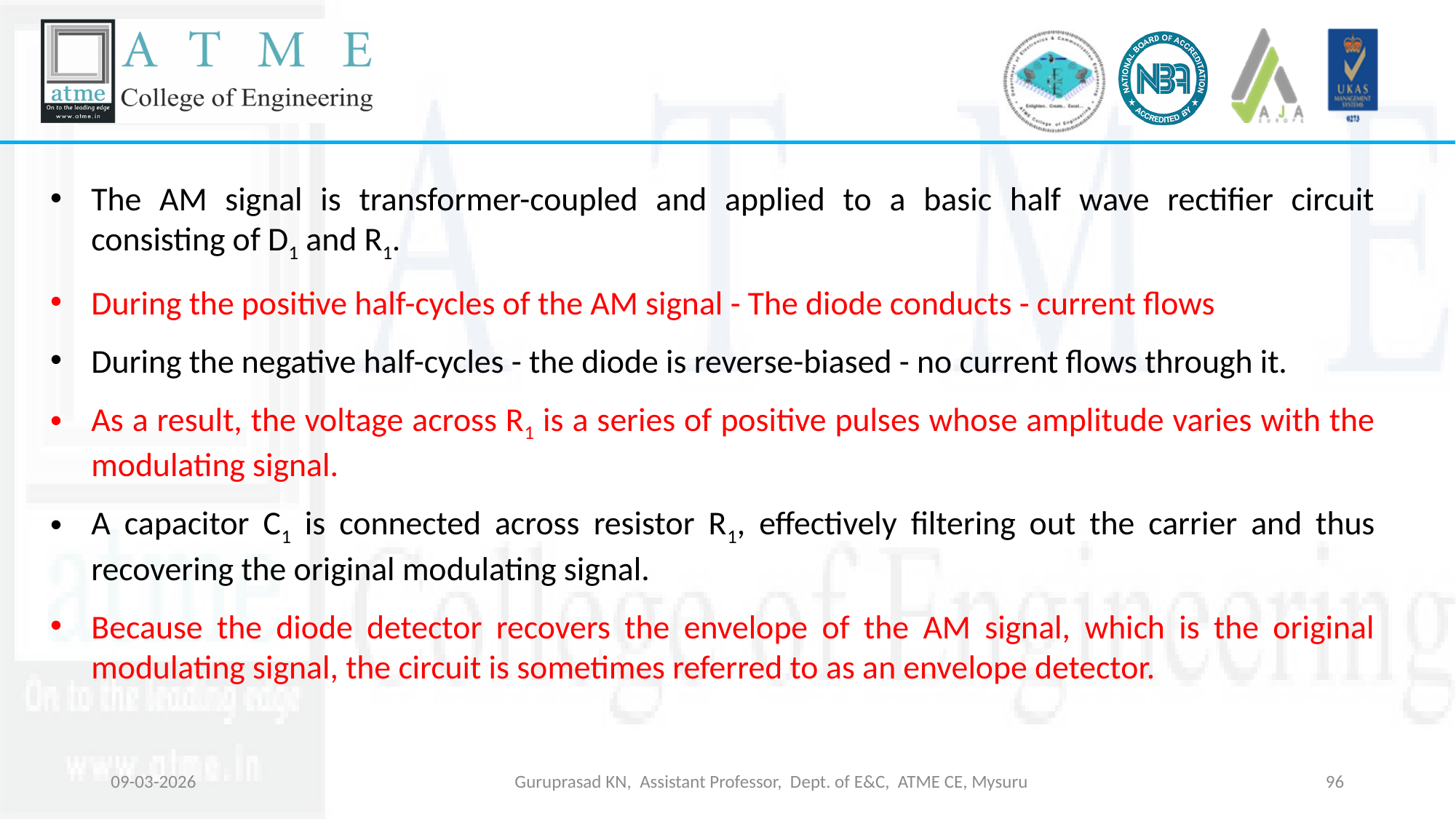

The AM signal is transformer-coupled and applied to a basic half wave rectifier circuit consisting of D1 and R1.

During the positive half-cycles of the AM signal - The diode conducts - current flows

During the negative half-cycles - the diode is reverse-biased - no current flows through it.

As a result, the voltage across R1 is a series of positive pulses whose amplitude varies with the modulating signal.

A capacitor C1 is connected across resistor R1, effectively filtering out the carrier and thus recovering the original modulating signal.

Because the diode detector recovers the envelope of the AM signal, which is the original modulating signal, the circuit is sometimes referred to as an envelope detector.
09-03-2026
Guruprasad KN,  Assistant Professor,  Dept. of E&C,  ATME CE, Mysuru
96